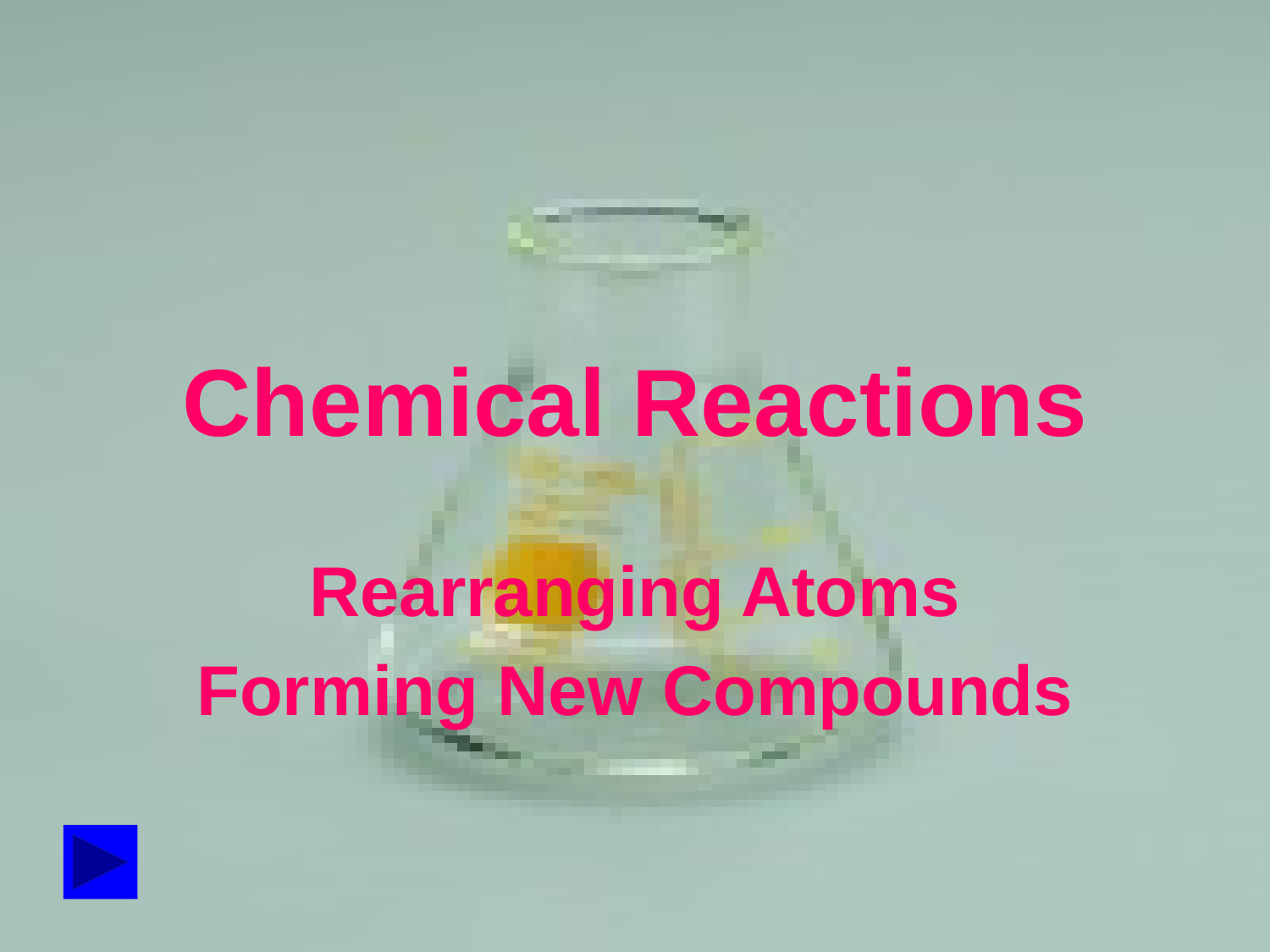

# Chemical Reactions
Rearranging Atoms
Forming New Compounds